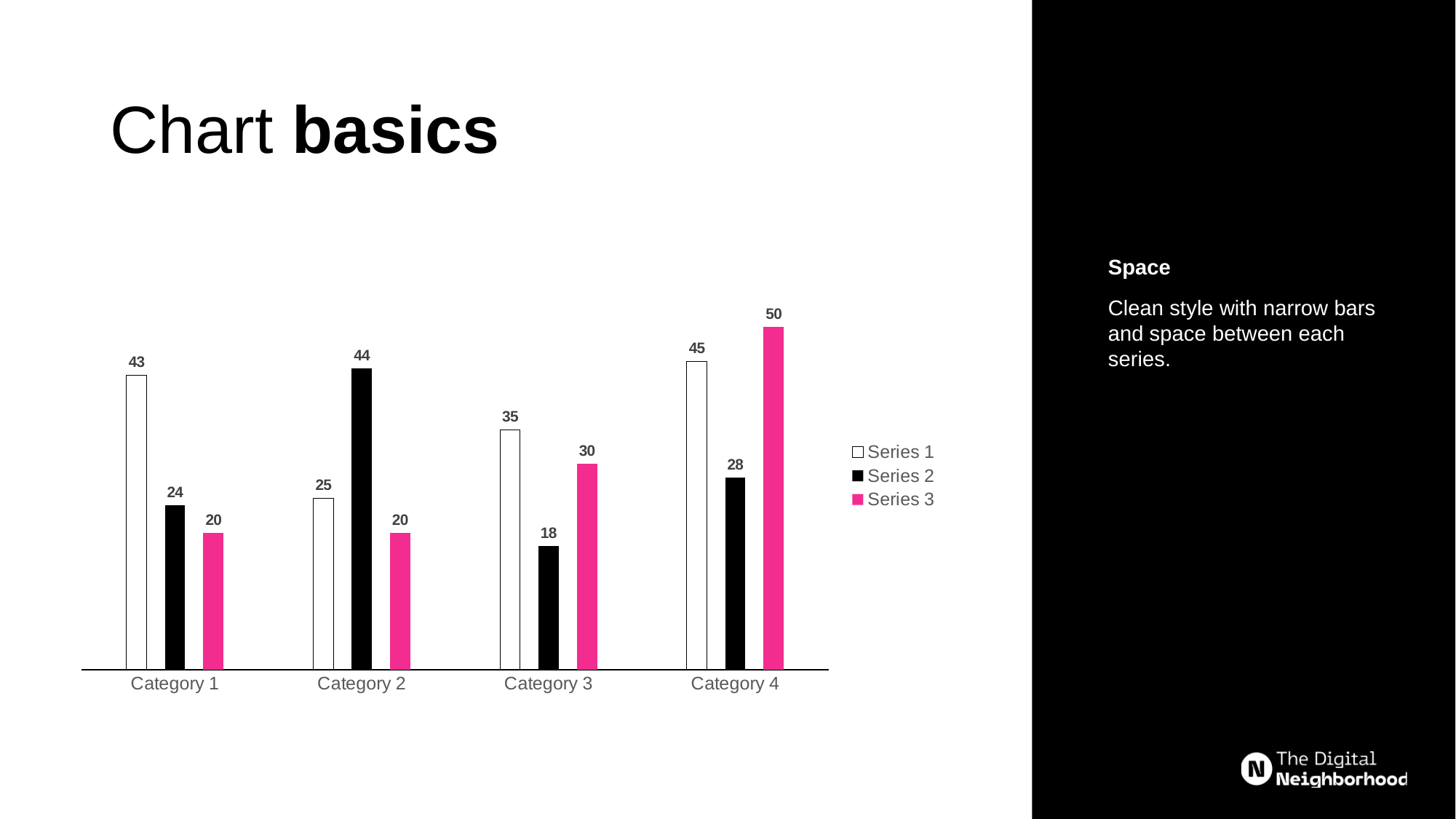

# Chart basics
Space
Clean style with narrow bars and space between each series.

### Chart

| Category | Series 1 | Series 2 | Series 3 |
|---|---|---|---|
| Category 1 | 43.0 | 24.0 | 20.0 |
| Category 2 | 25.0 | 44.0 | 20.0 |
| Category 3 | 35.0 | 18.0 | 30.0 |
| Category 4 | 45.0 | 28.0 | 50.0 |